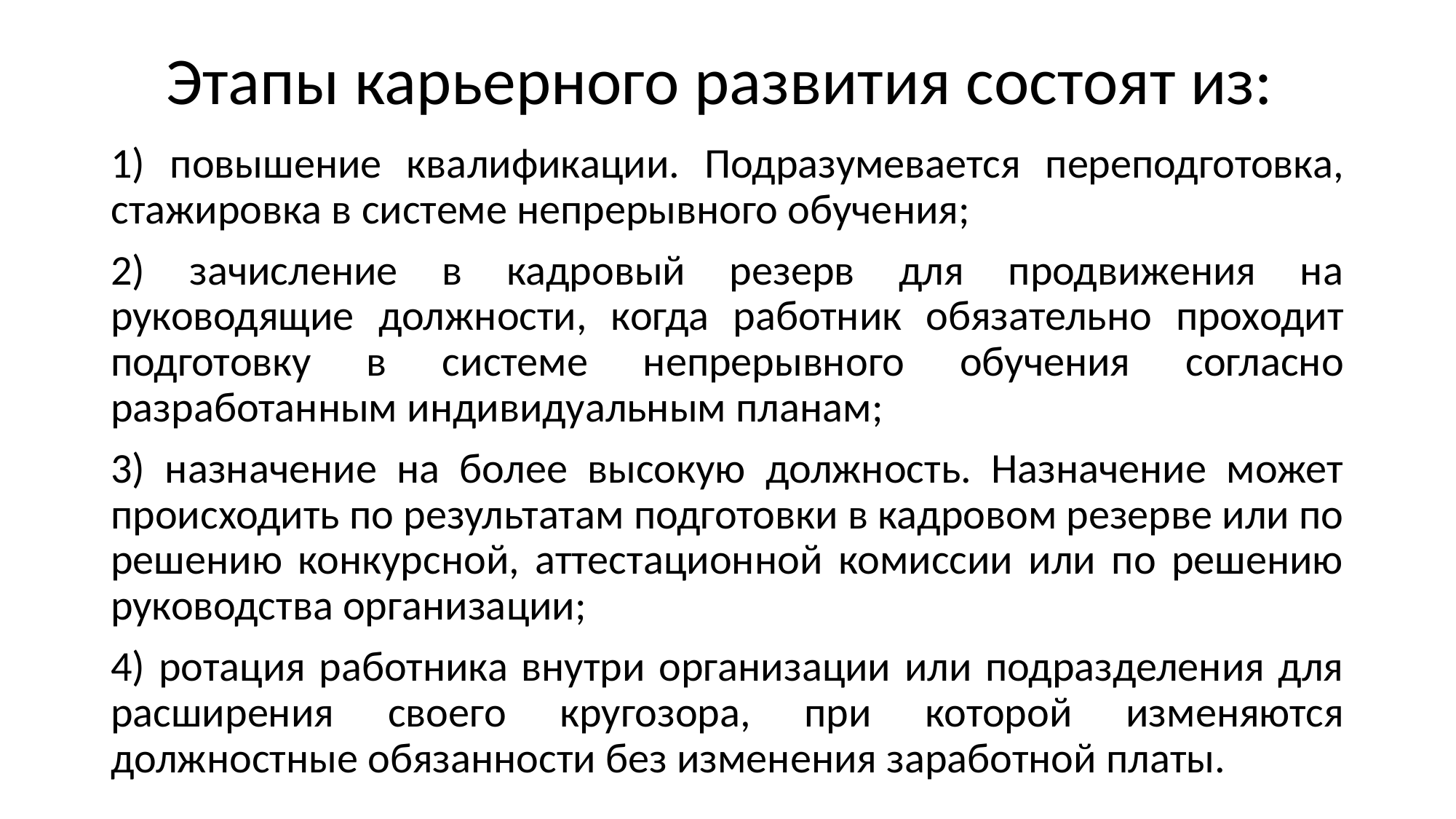

# Этапы карьерного развития состоят из:
1) повышение квалификации. Подразумевается переподготовка, стажировка в системе непрерывного обучения;
2) зачисление в кадровый резерв для продвижения на руководящие должности, когда работник обязательно проходит подготовку в системе непрерывного обучения согласно разработанным индивидуальным планам;
3) назначение на более высокую должность. Назначение может происходить по результатам подготовки в кадровом резерве или по решению конкурсной, аттестационной комиссии или по решению руководства организации;
4) ротация работника внутри организации или подразделения для расширения своего кругозора, при которой изменяются должностные обязанности без изменения заработной платы.